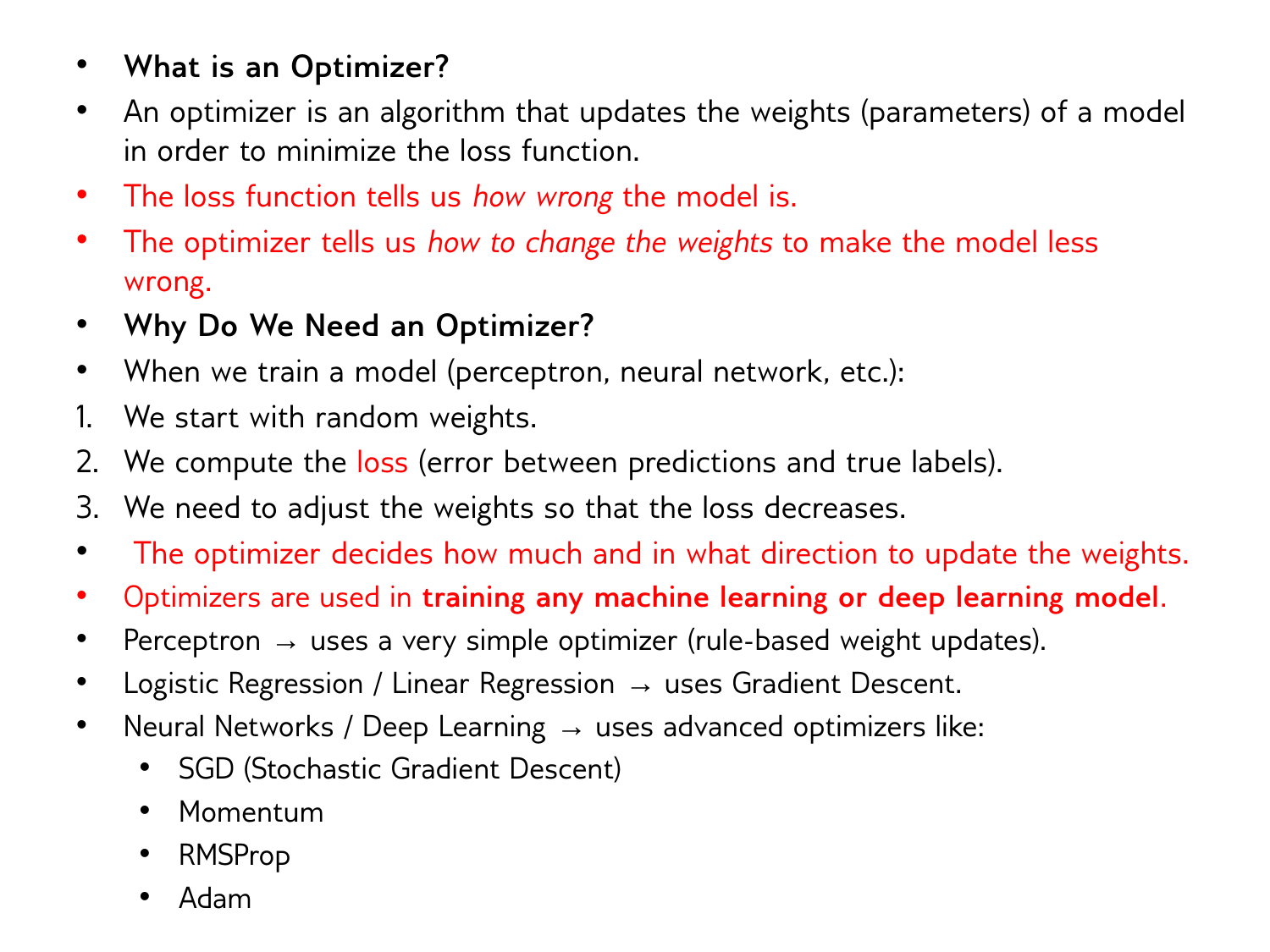

#
What is an Optimizer?
An optimizer is an algorithm that updates the weights (parameters) of a model in order to minimize the loss function.
The loss function tells us how wrong the model is.
The optimizer tells us how to change the weights to make the model less wrong.
Why Do We Need an Optimizer?
When we train a model (perceptron, neural network, etc.):
We start with random weights.
We compute the loss (error between predictions and true labels).
We need to adjust the weights so that the loss decreases.
 The optimizer decides how much and in what direction to update the weights.
Optimizers are used in training any machine learning or deep learning model.
Perceptron → uses a very simple optimizer (rule-based weight updates).
Logistic Regression / Linear Regression → uses Gradient Descent.
Neural Networks / Deep Learning → uses advanced optimizers like:
SGD (Stochastic Gradient Descent)
Momentum
RMSProp
Adam